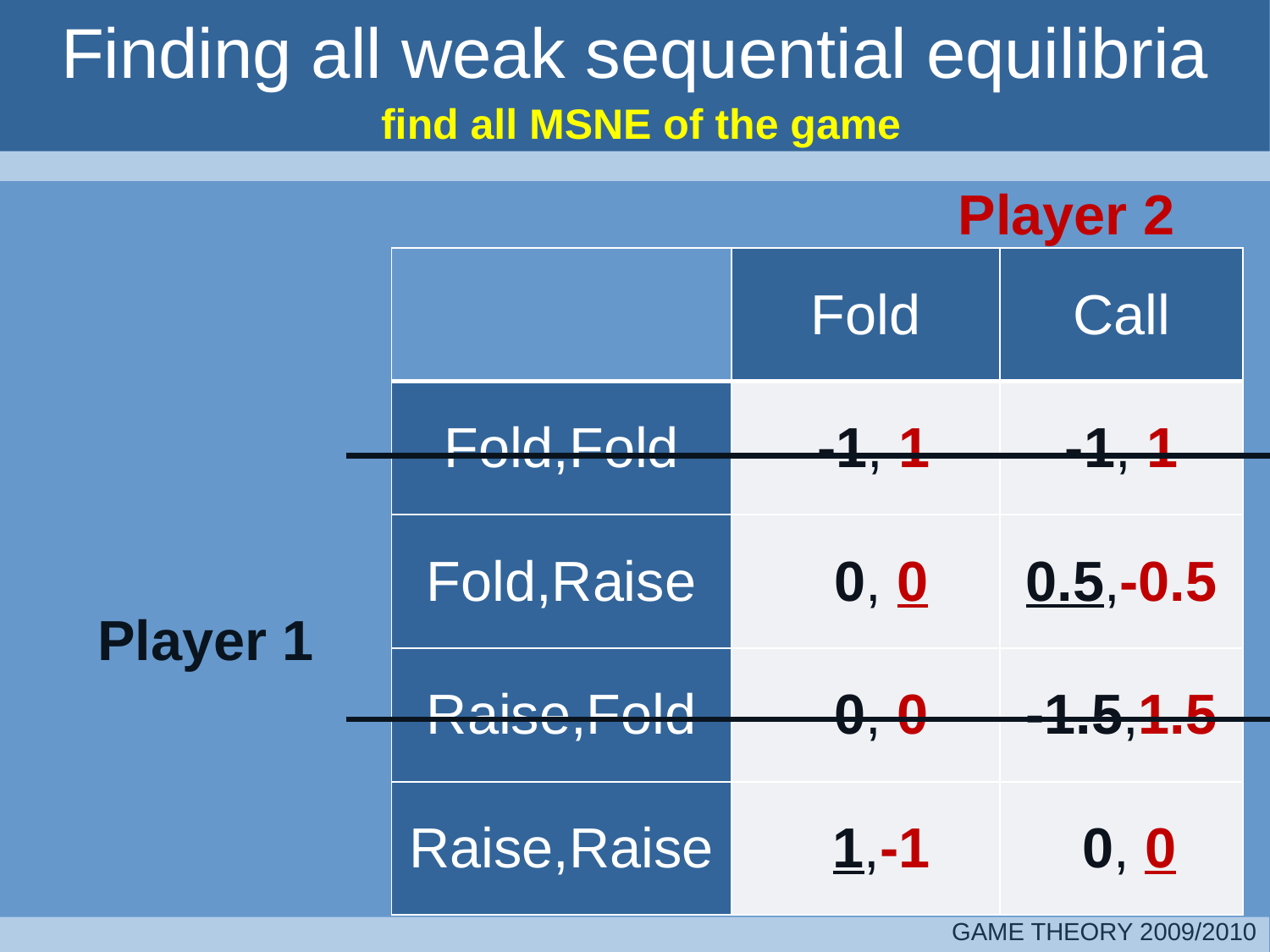

# Finding all weak sequential equilibria
find all MSNE of the game
Player 2
|  | Fold | Call |
| --- | --- | --- |
| Fold,Fold | -1, 1 | -1, 1 |
| Fold,Raise | 0, 0 | 0.5,-0.5 |
| Raise,Fold | 0, 0 | -1.5,1.5 |
| Raise,Raise | 1,-1 | 0, 0 |
Player 1
GAME THEORY 2009/2010